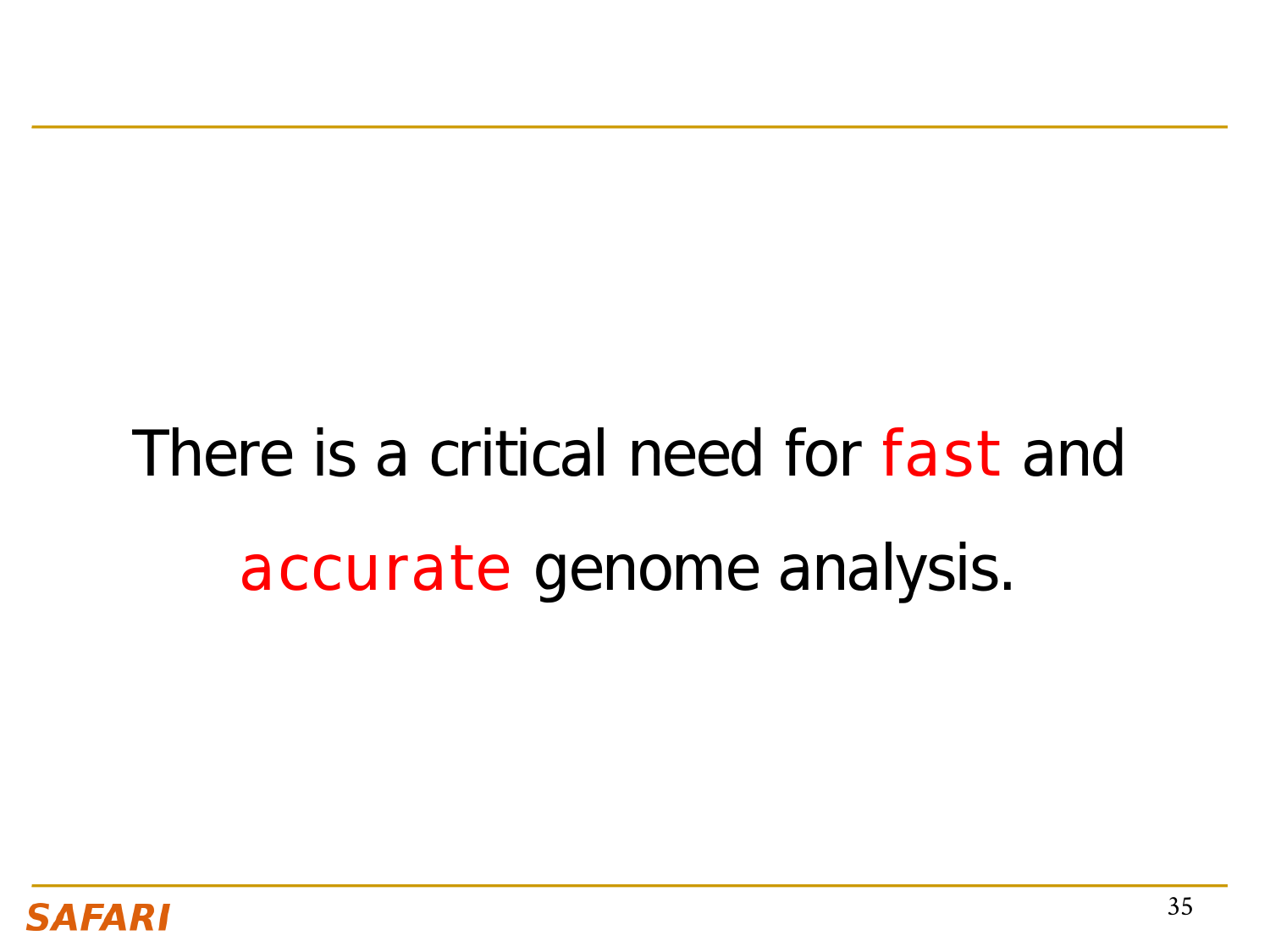

#

There is a critical need for fast and accurate genome analysis.
35